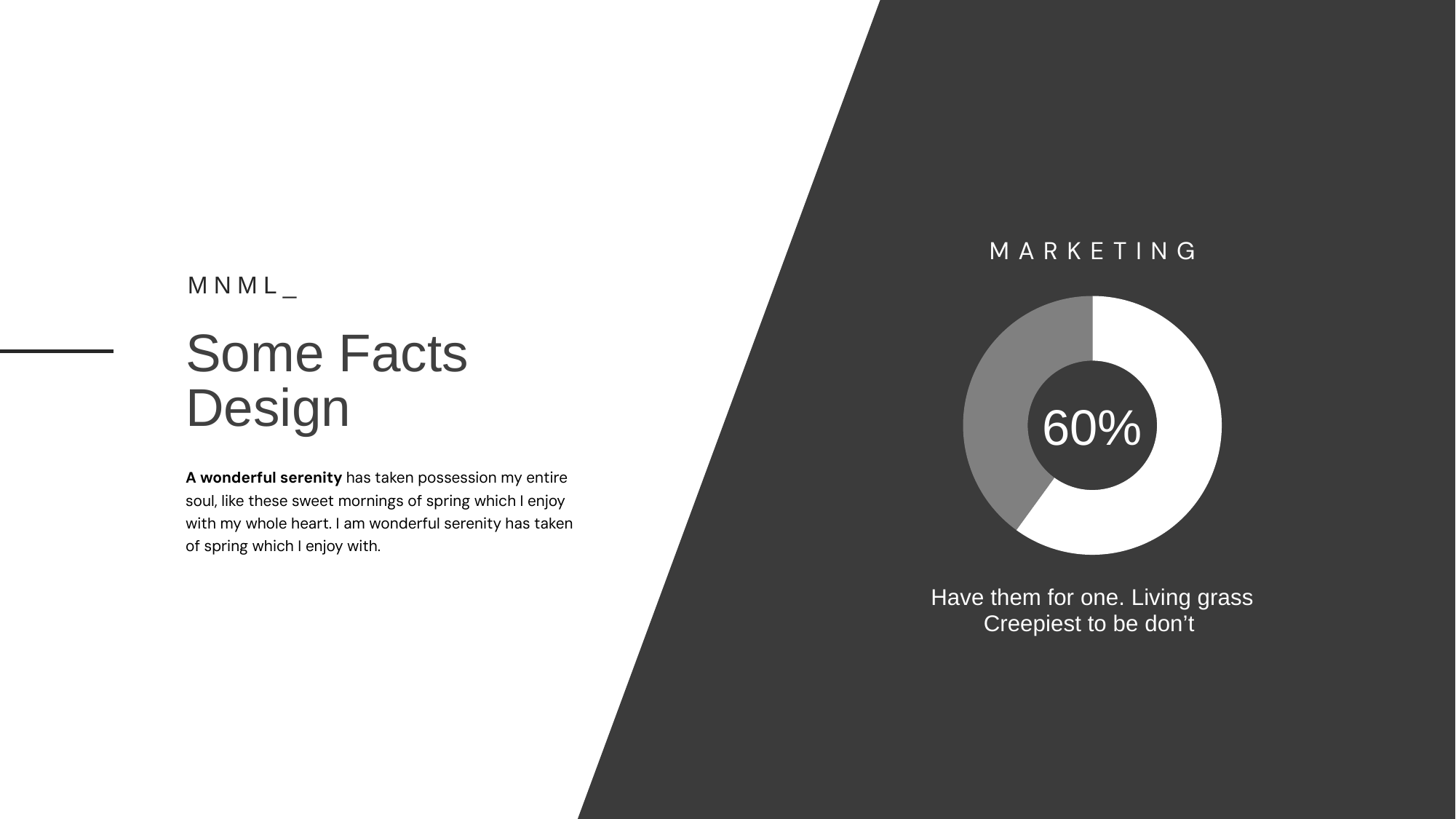

MARKETING
Mnml_

### Chart

| Category | Sales |
|---|---|
| 1st Qtr | 60.0 |
| 2nd Qtr | 40.0 |
Some Facts
Design
60%
A wonderful serenity has taken possession my entire soul, like these sweet mornings of spring which I enjoy with my whole heart. I am wonderful serenity has taken of spring which I enjoy with.
Have them for one. Living grass
Creepiest to be don’t